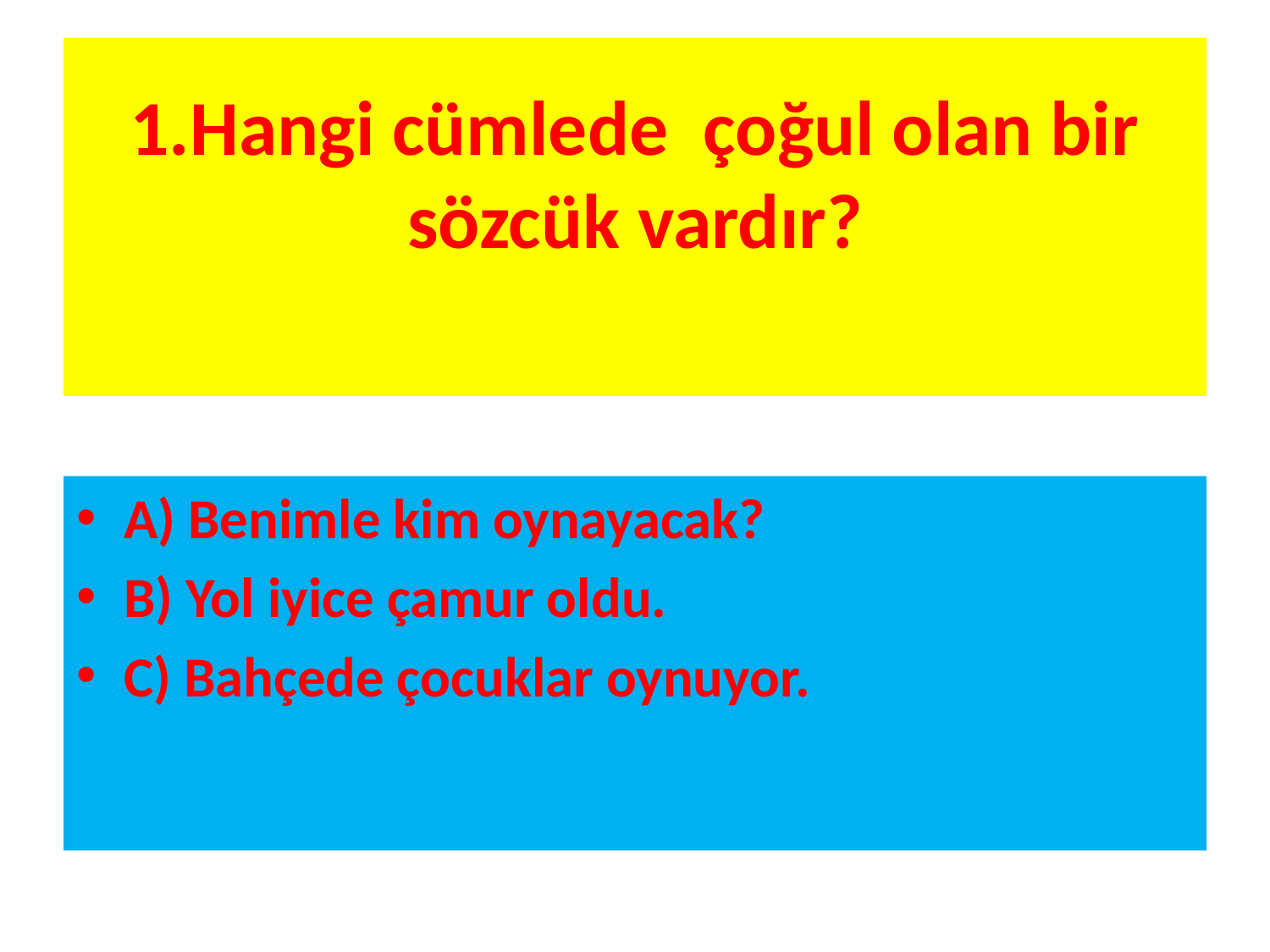

# 1.Hangi cümlede  çoğul olan bir sözcük vardır?
A) Benimle kim oynayacak?
B) Yol iyice çamur oldu.
C) Bahçede çocuklar oynuyor.